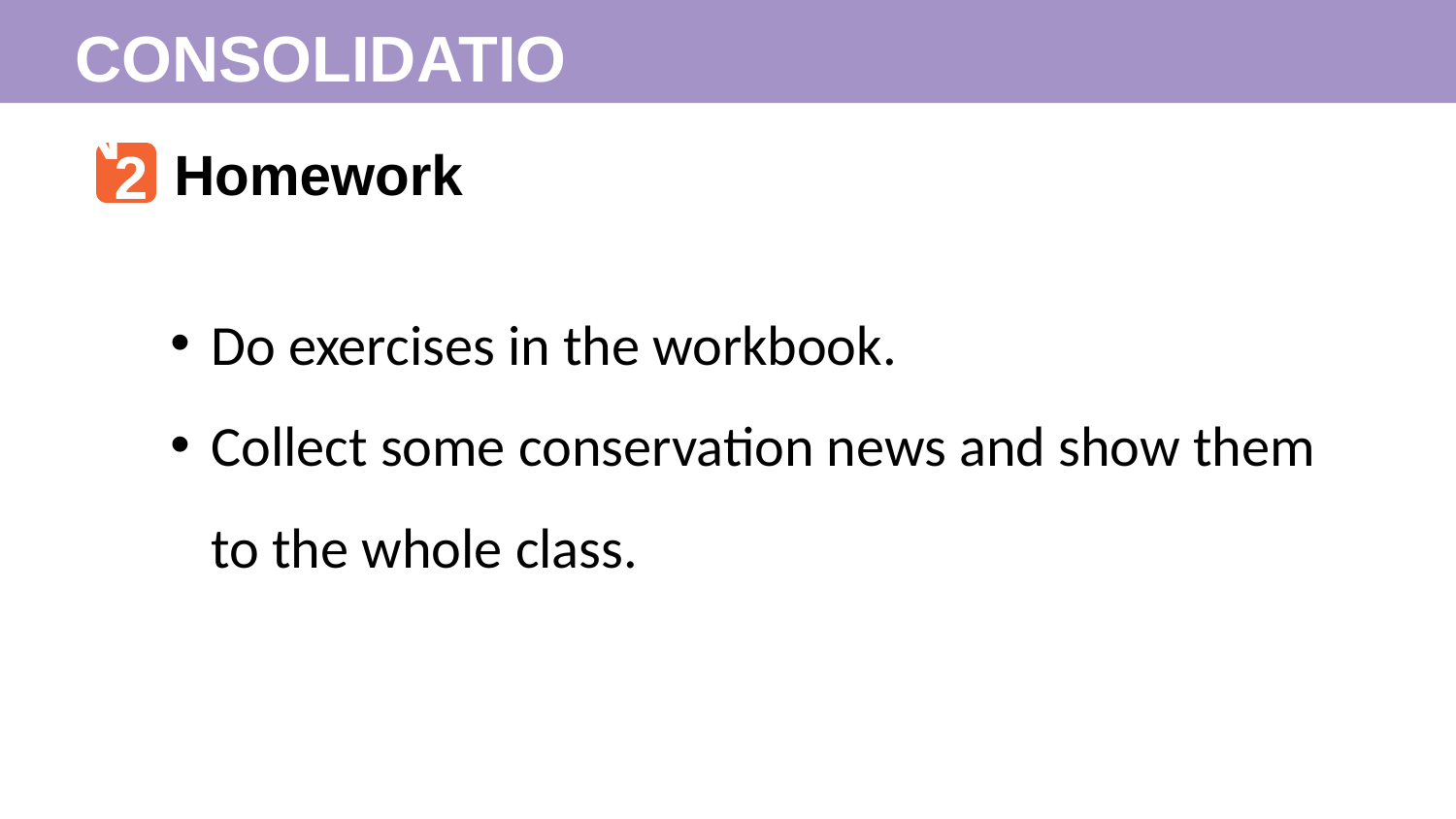

CONSOLIDATION
2
Homework

Do exercises in the workbook.
Collect some conservation news and show them to the whole class.